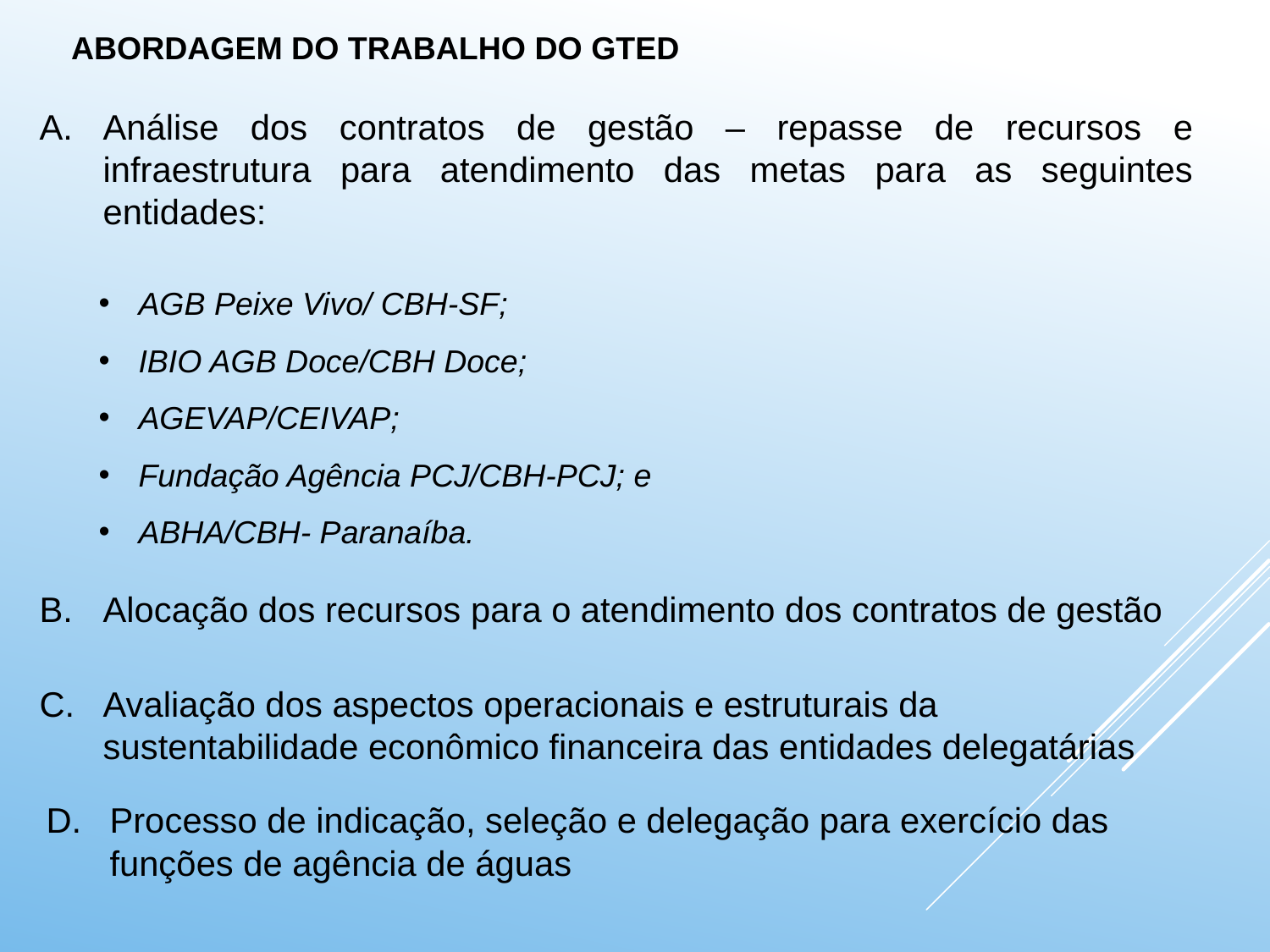

ABORDAGEM DO TRABALHO DO GTED
Análise dos contratos de gestão – repasse de recursos e infraestrutura para atendimento das metas para as seguintes entidades:

AGB Peixe Vivo/ CBH-SF;
IBIO AGB Doce/CBH Doce;
AGEVAP/CEIVAP;
Fundação Agência PCJ/CBH-PCJ; e
ABHA/CBH- Paranaíba.
Alocação dos recursos para o atendimento dos contratos de gestão
Avaliação dos aspectos operacionais e estruturais da sustentabilidade econômico financeira das entidades delegatárias
Processo de indicação, seleção e delegação para exercício das funções de agência de águas